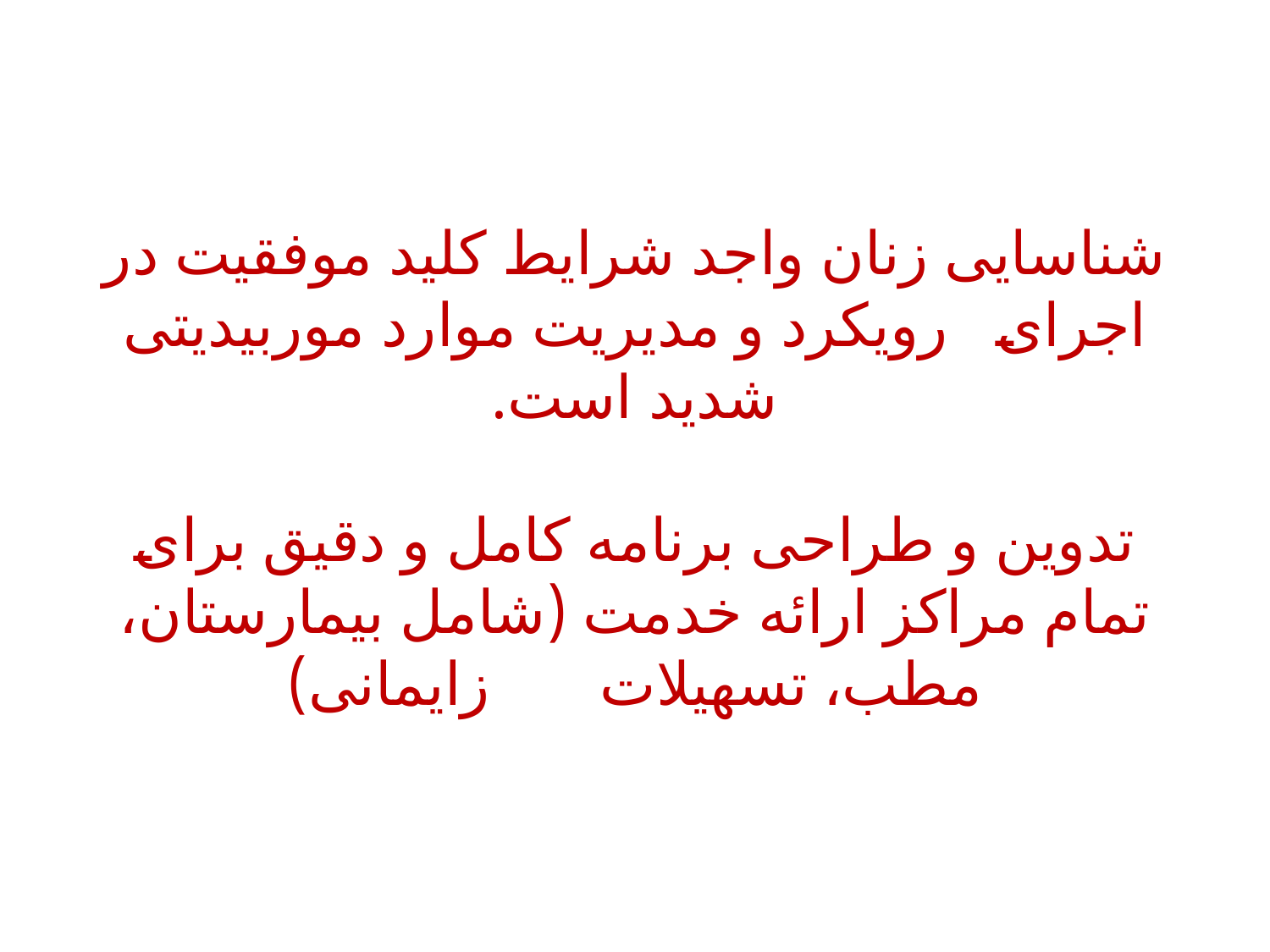

# شناسایی زنان واجد شرایط کلید موفقیت در اجرای   رویکرد و مدیریت موارد موربیدیتی شدید است. تدوین و طراحی برنامه کامل و دقیق برای تمام مراکز ارائه خدمت (شامل بیمارستان، مطب، تسهیلات       زایمانی)